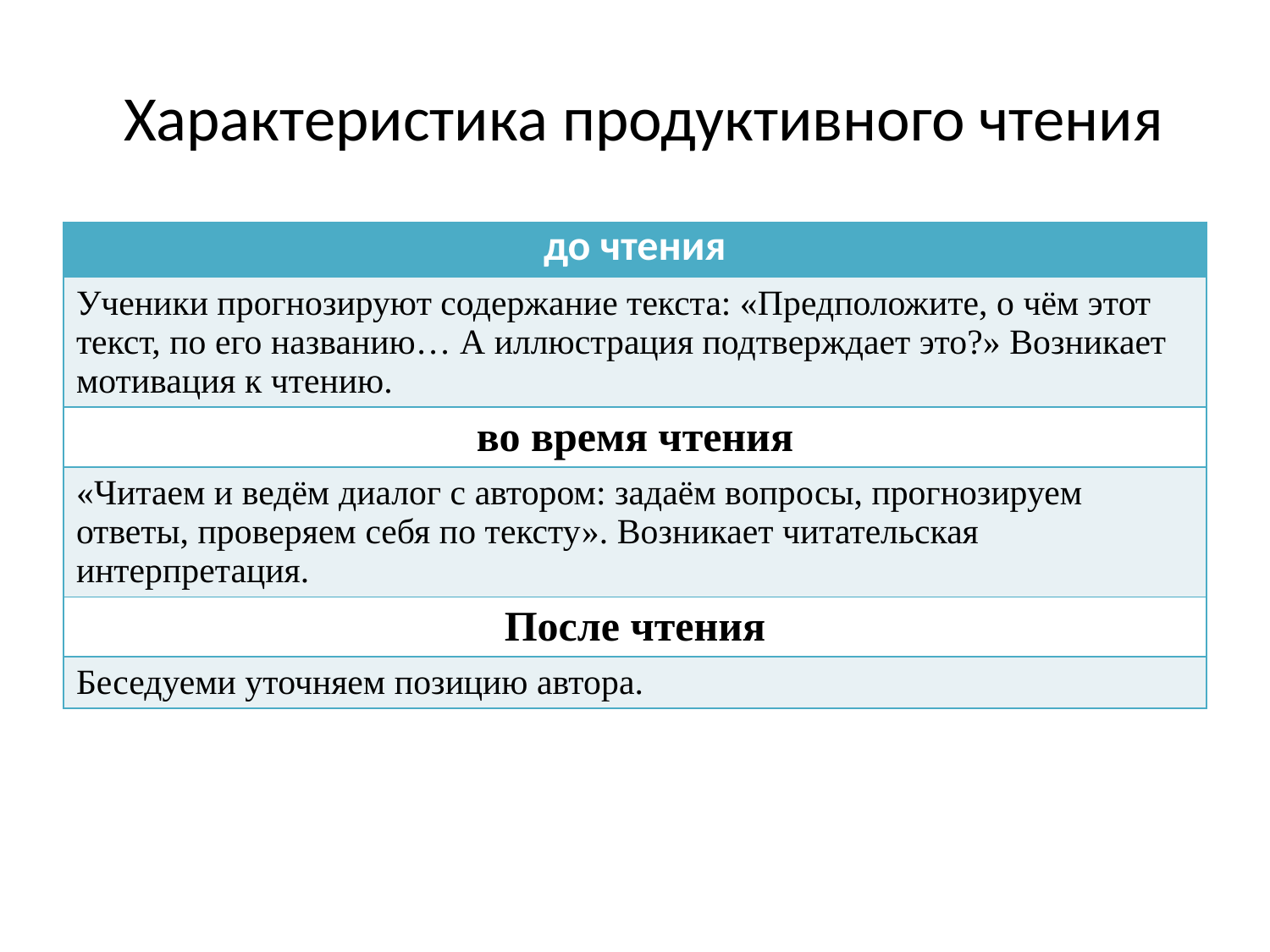

# Характеристика продуктивного чтения
| до чтения |
| --- |
| Ученики прогнозируют содержание текста: «Предположите, о чём этот текст, по его названию… А иллюстрация подтверждает это?» Возникает мотивация к чтению. |
| во время чтения |
| «Читаем и ведём диалог с автором: задаём вопросы, прогнозируем ответы, проверяем себя по тексту». Возникает читательская интерпретация. |
| После чтения |
| Беседуеми уточняем позицию автора. |